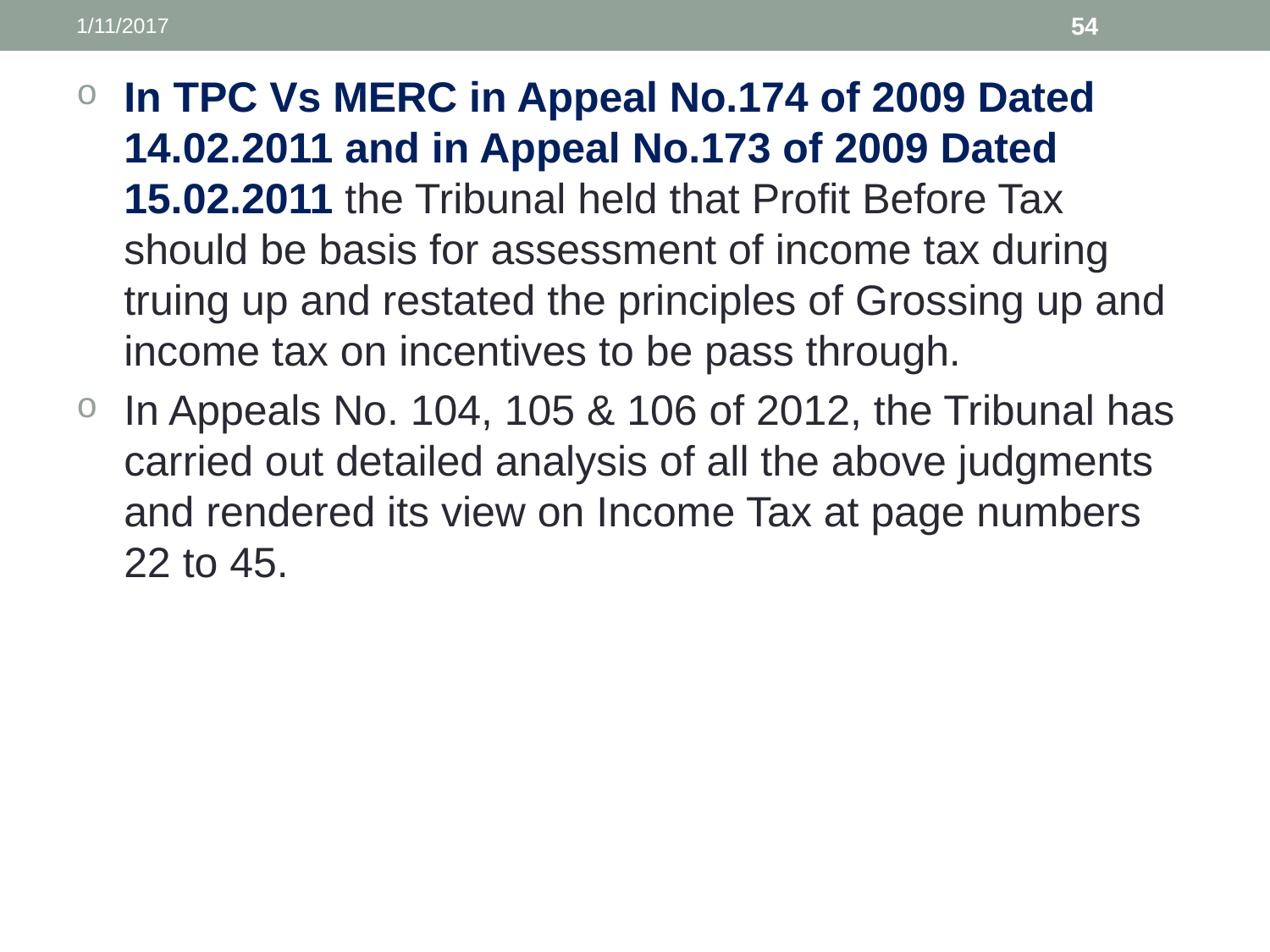

1/11/2017
54
In TPC Vs MERC in Appeal No.174 of 2009 Dated 14.02.2011 and in Appeal No.173 of 2009 Dated 15.02.2011 the Tribunal held that Profit Before Tax should be basis for assessment of income tax during truing up and restated the principles of Grossing up and income tax on incentives to be pass through.
In Appeals No. 104, 105 & 106 of 2012, the Tribunal has carried out detailed analysis of all the above judgments and rendered its view on Income Tax at page numbers 22 to 45.